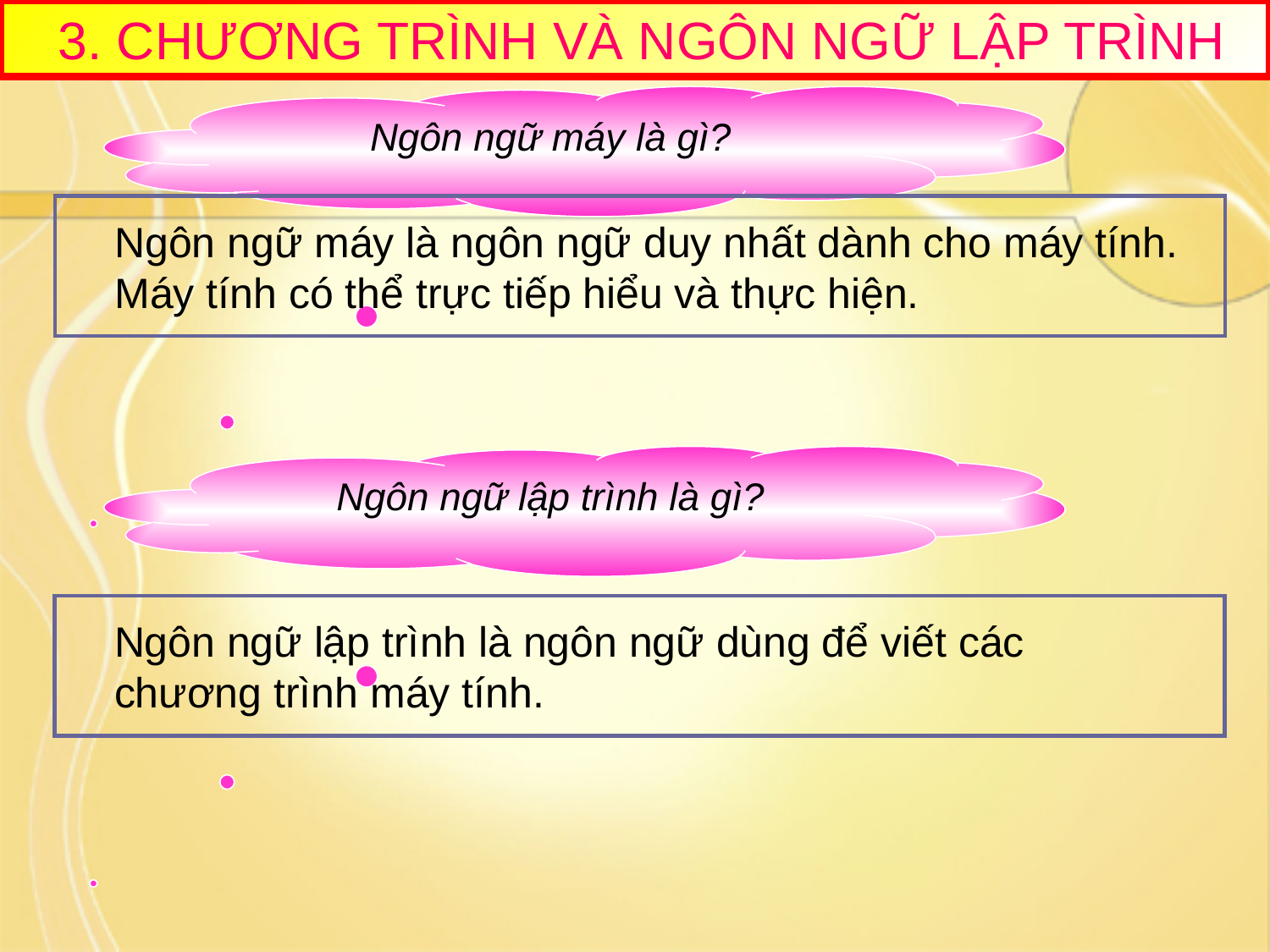

3. CHƯƠNG TRÌNH VÀ NGÔN NGỮ LẬP TRÌNH
Ngôn ngữ máy là gì?

Ngôn ngữ máy là ngôn ngữ duy nhất dành cho máy tính. Máy tính có thể trực tiếp hiểu và thực hiện.
Ngôn ngữ lập trình là gì?

Ngôn ngữ lập trình là ngôn ngữ dùng để viết các chương trình máy tính.